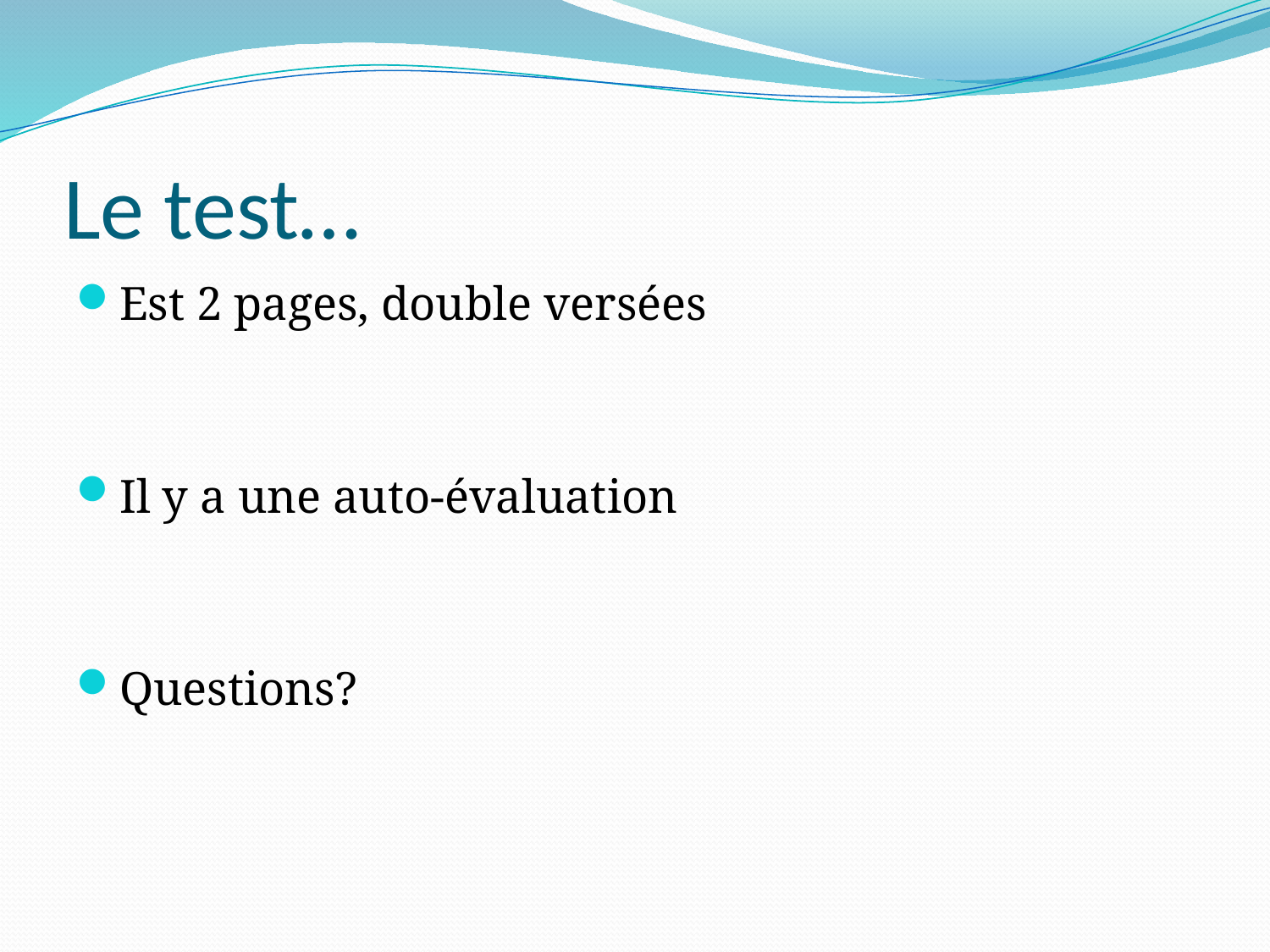

# Le test…
Est 2 pages, double versées

Il y a une auto-évaluation

Questions?